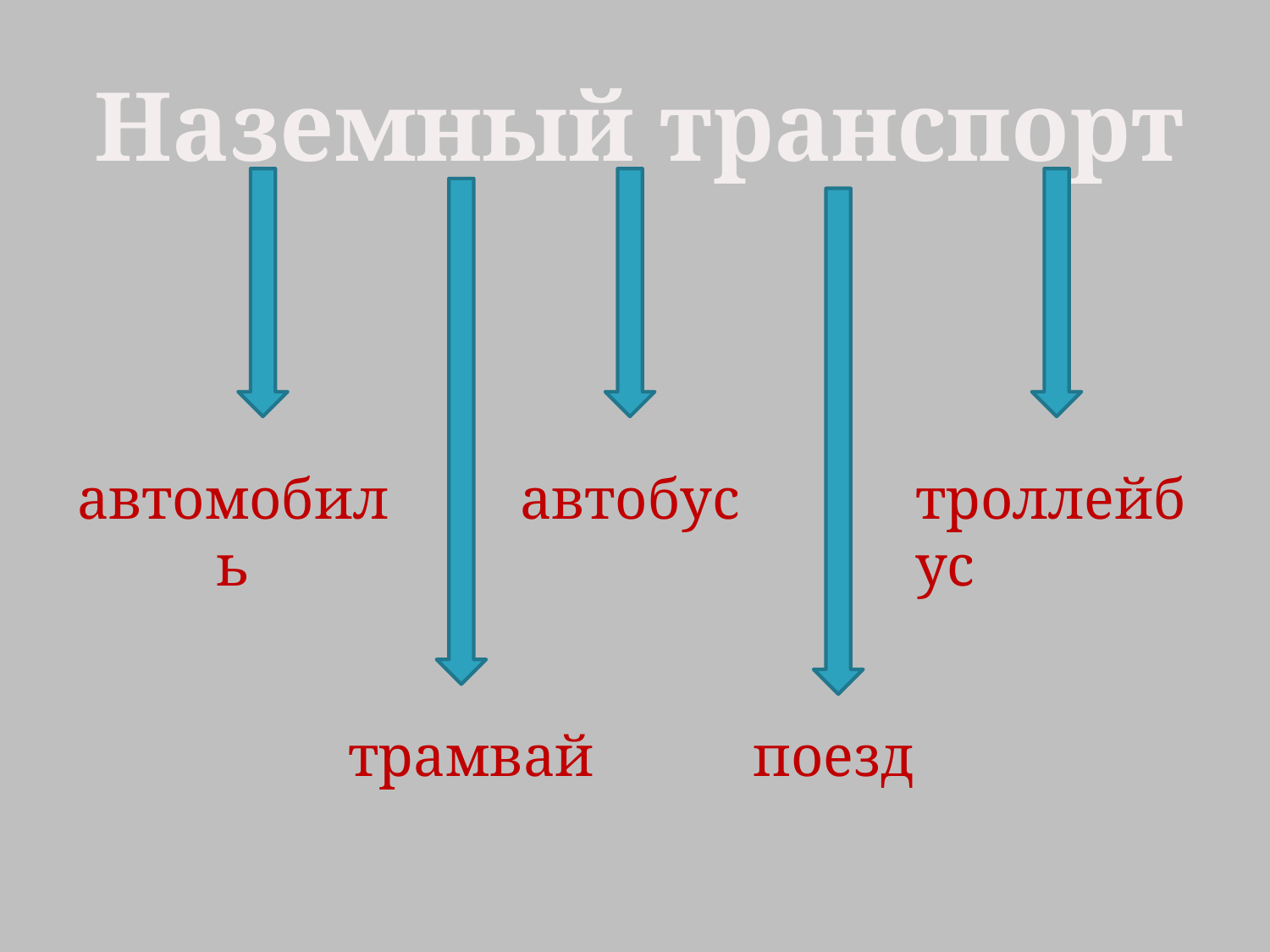

Наземный транспорт

автомобиль
автобус
троллейбус
трамвай
поезд